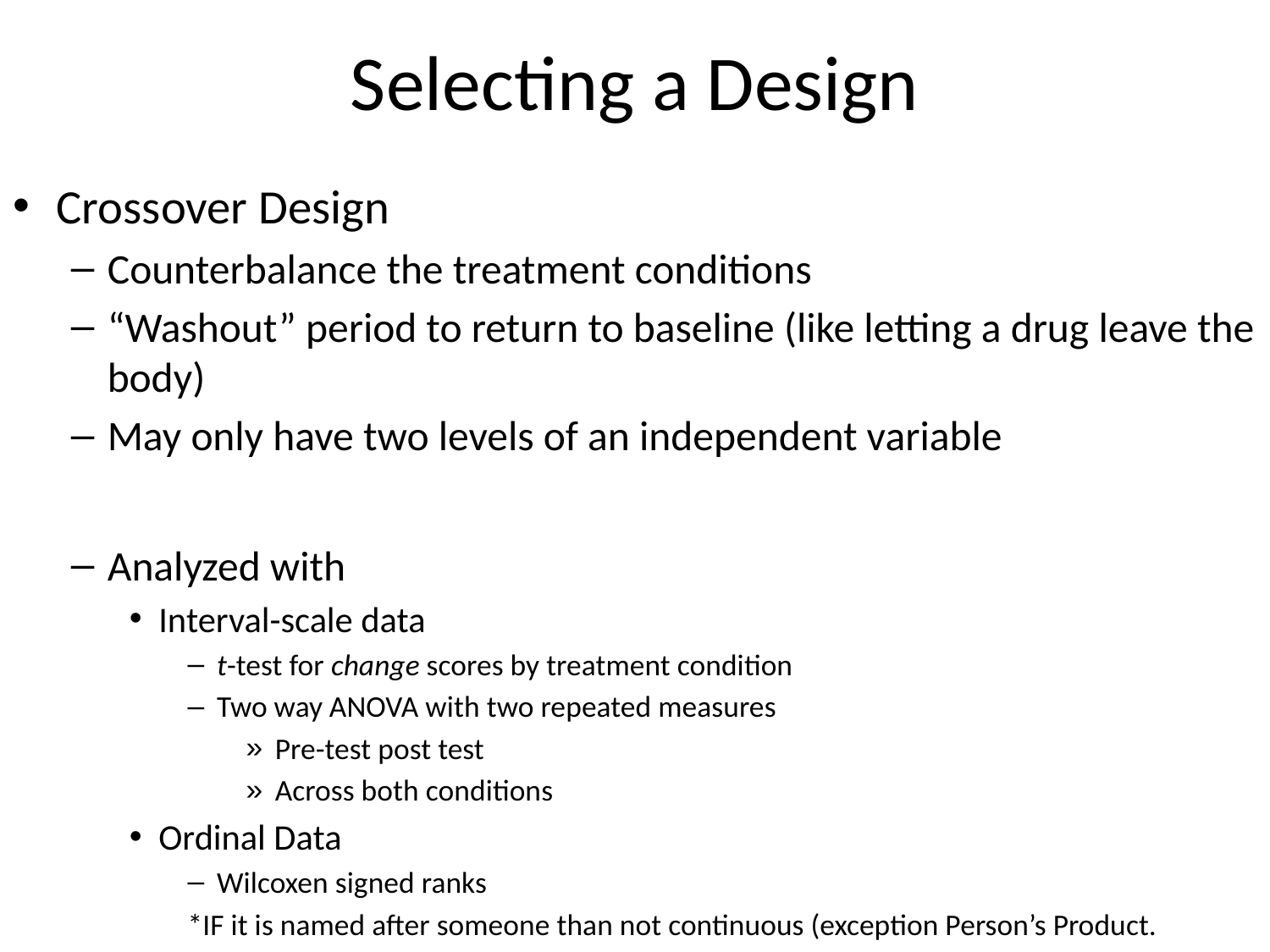

# Selecting a Design
Crossover Design
Counterbalance the treatment conditions
“Washout” period to return to baseline (like letting a drug leave the body)
May only have two levels of an independent variable

Analyzed with
Interval-scale data
t-test for change scores by treatment condition
Two way ANOVA with two repeated measures
Pre-test post test
Across both conditions
Ordinal Data
Wilcoxen signed ranks
*IF it is named after someone than not continuous (exception Person’s Product.